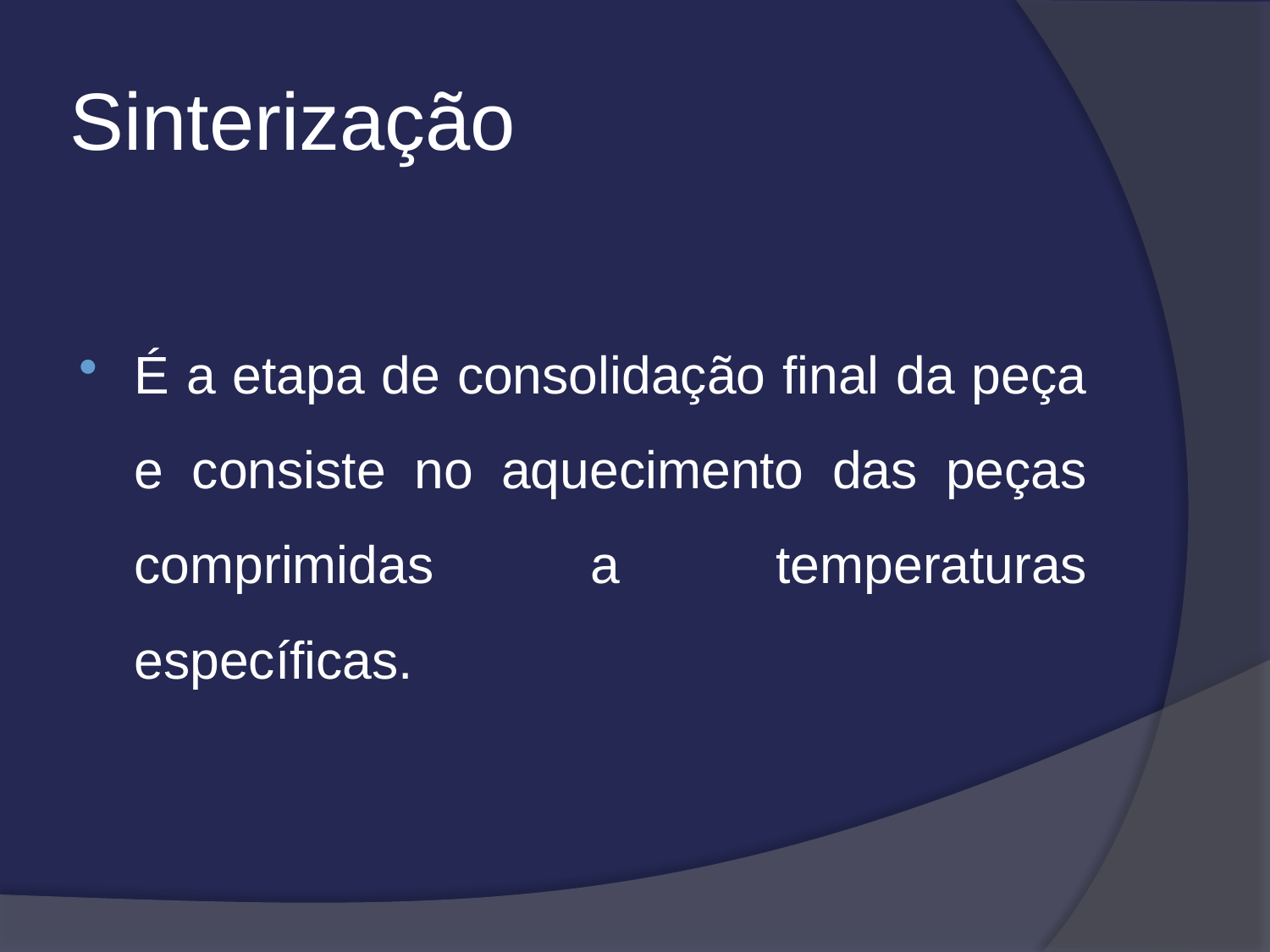

# Sinterização
É a etapa de consolidação final da peça e consiste no aquecimento das peças comprimidas a temperaturas específicas.